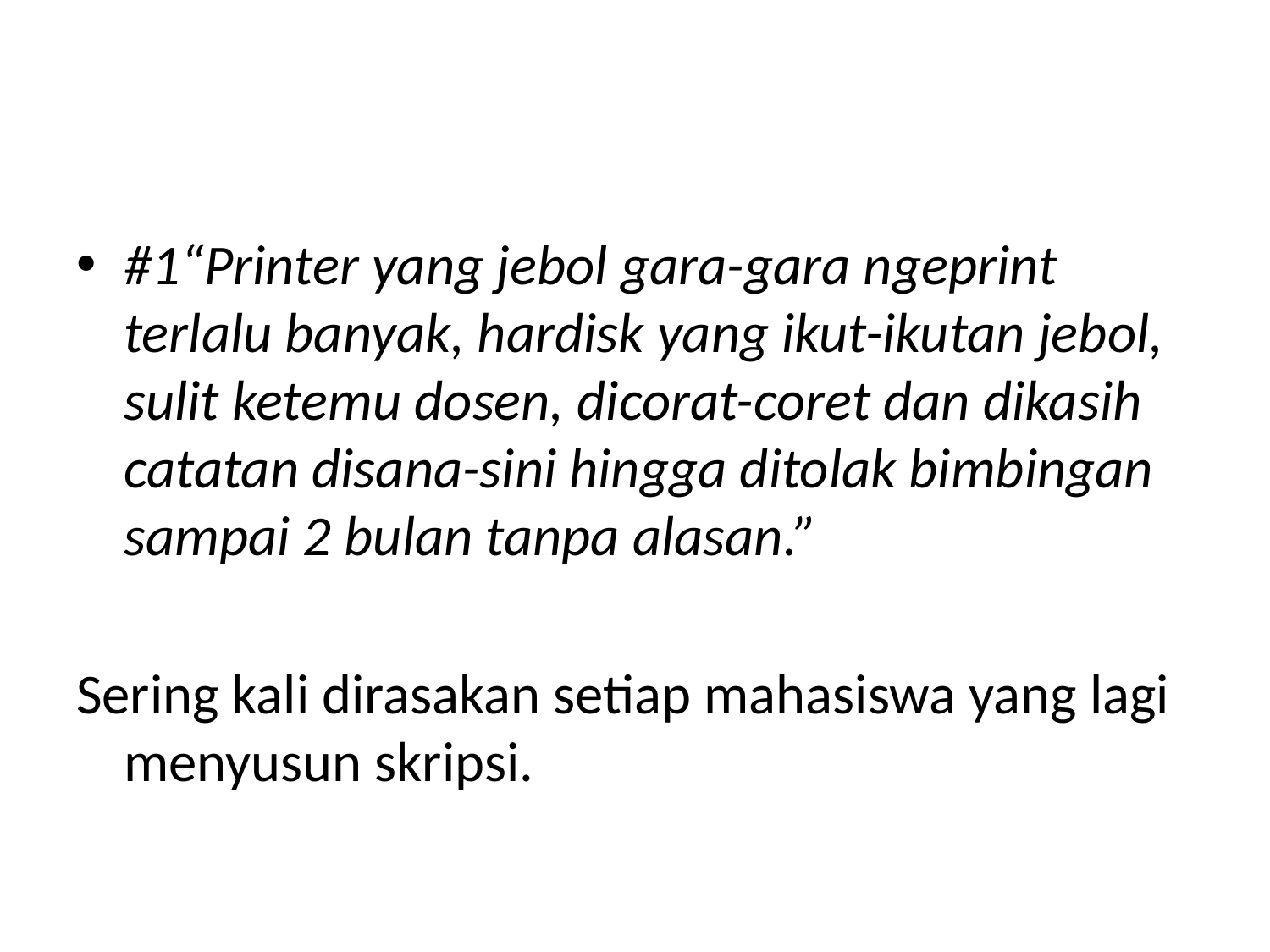

#
#1“Printer yang jebol gara-gara ngeprint terlalu banyak, hardisk yang ikut-ikutan jebol, sulit ketemu dosen, dicorat-coret dan dikasih catatan disana-sini hingga ditolak bimbingan sampai 2 bulan tanpa alasan.”

Sering kali dirasakan setiap mahasiswa yang lagi menyusun skripsi.